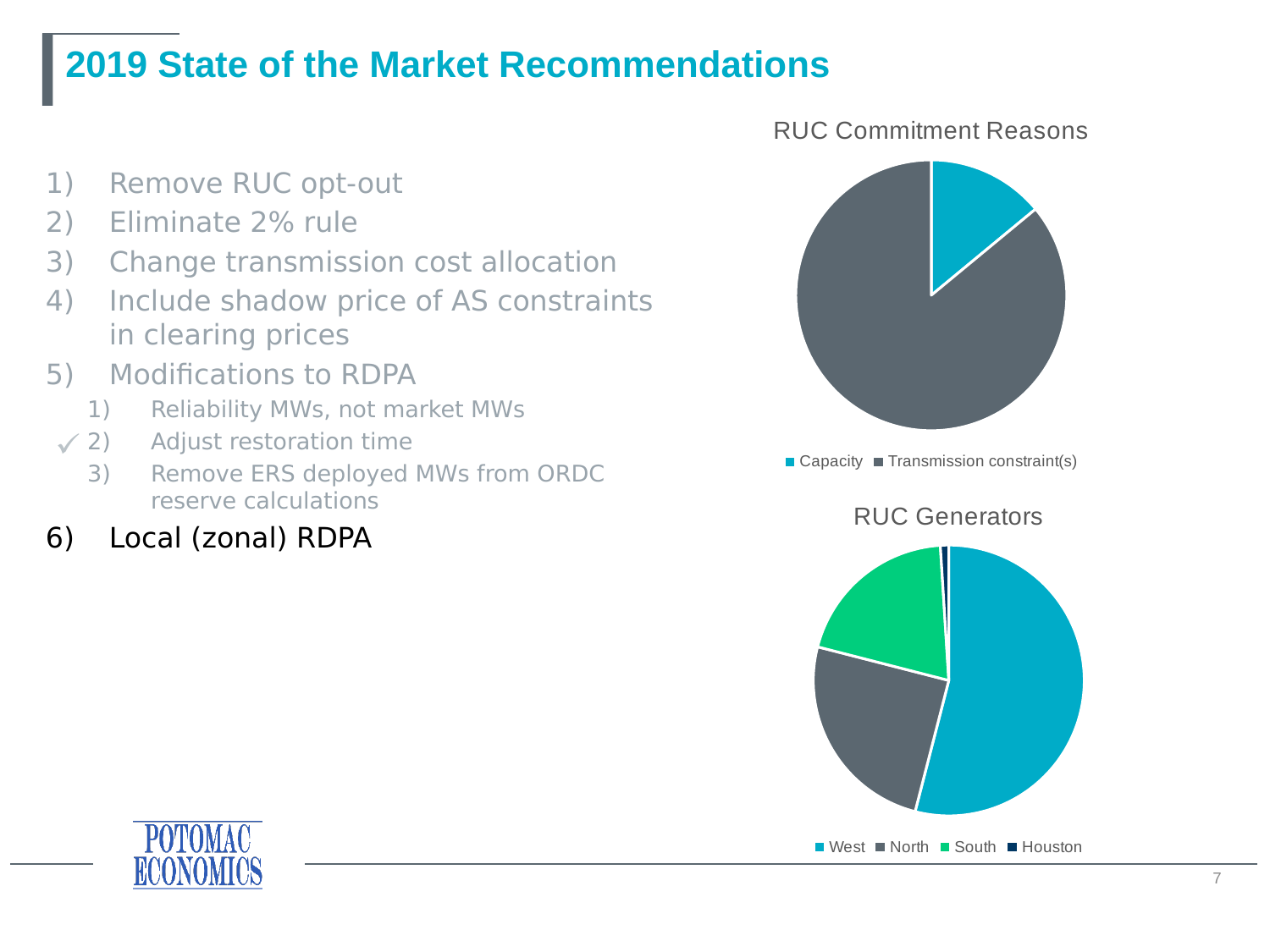

# 2019 State of the Market Recommendations

### Chart: RUC Commitment Reasons

| Category |  |
|---|---|
| Capacity | 14.0 |
| Transmission constraint(s) | 86.0 |
Remove RUC opt-out
Eliminate 2% rule
Change transmission cost allocation
Include shadow price of AS constraints in clearing prices
Modifications to RDPA
Reliability MWs, not market MWs
Adjust restoration time
Remove ERS deployed MWs from ORDC reserve calculations
Local (zonal) RDPA

### Chart: RUC Generators

| Category |  |
|---|---|
| West | 54.0 |
| North | 25.0 |
| South | 20.0 |
| Houston | 1.0 |
7